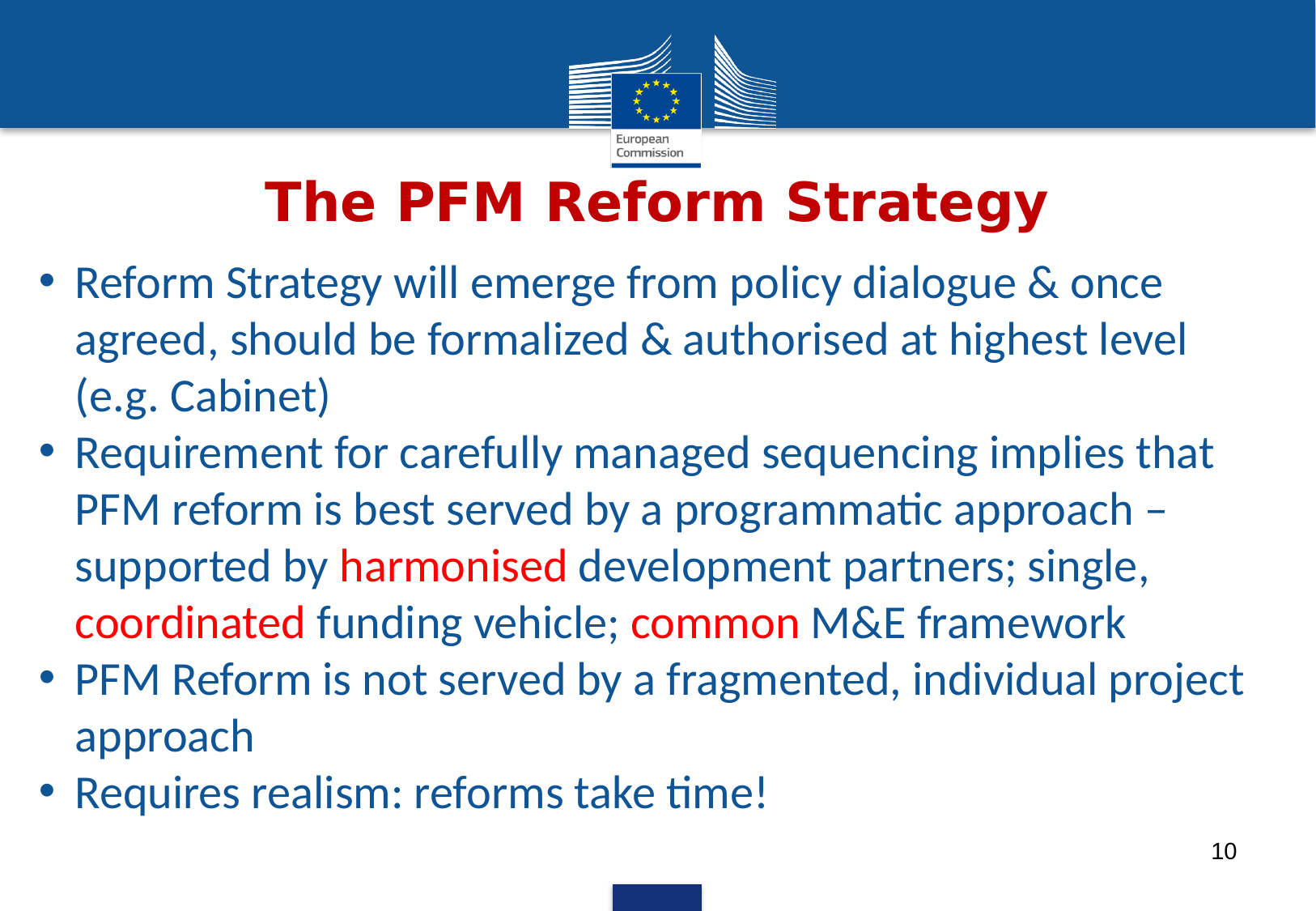

# The PFM Reform Strategy
Reform Strategy will emerge from policy dialogue & once agreed, should be formalized & authorised at highest level (e.g. Cabinet)
Requirement for carefully managed sequencing implies that PFM reform is best served by a programmatic approach – supported by harmonised development partners; single, coordinated funding vehicle; common M&E framework
PFM Reform is not served by a fragmented, individual project approach
Requires realism: reforms take time!

10